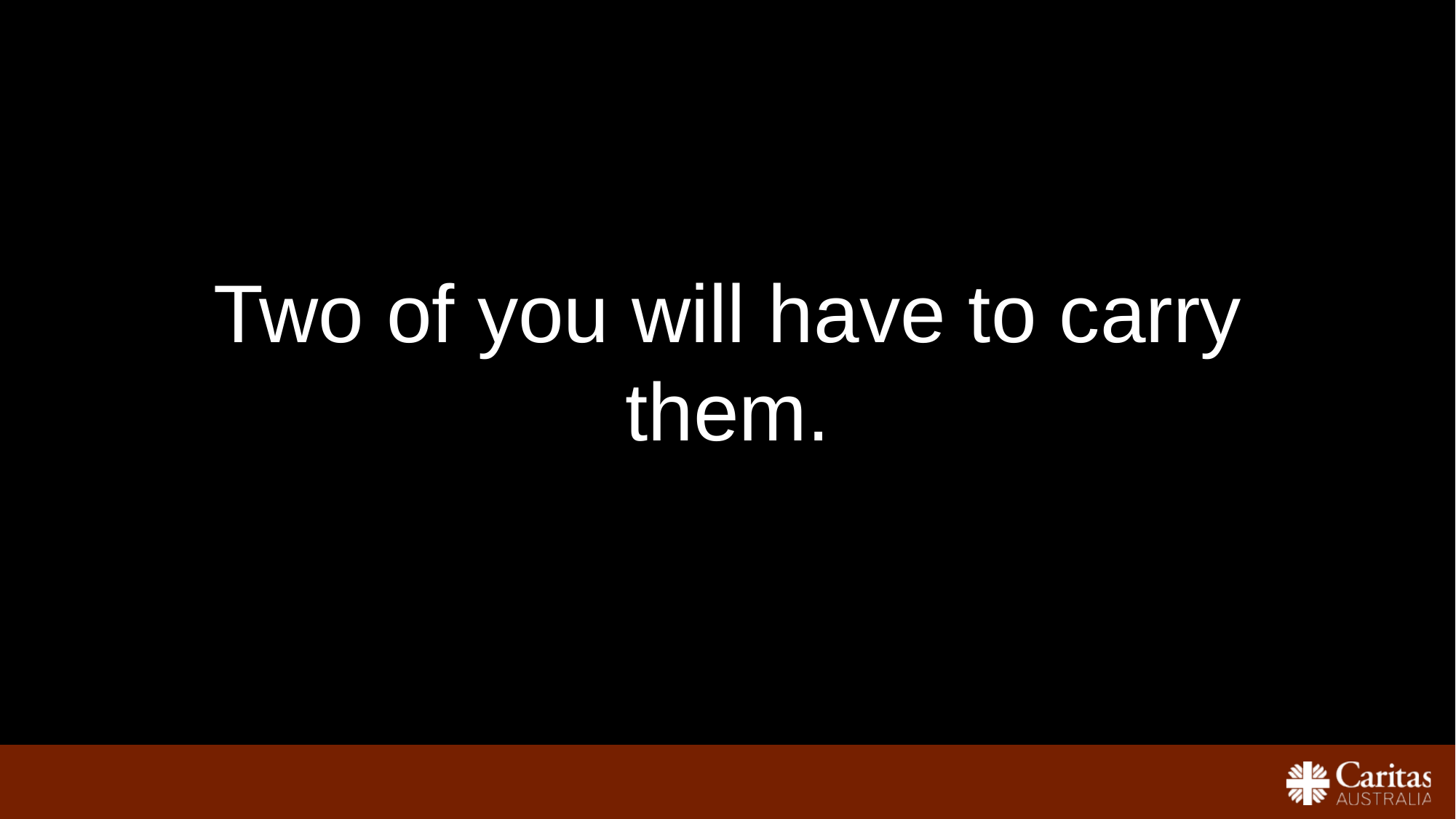

Two of you will have to carry them.